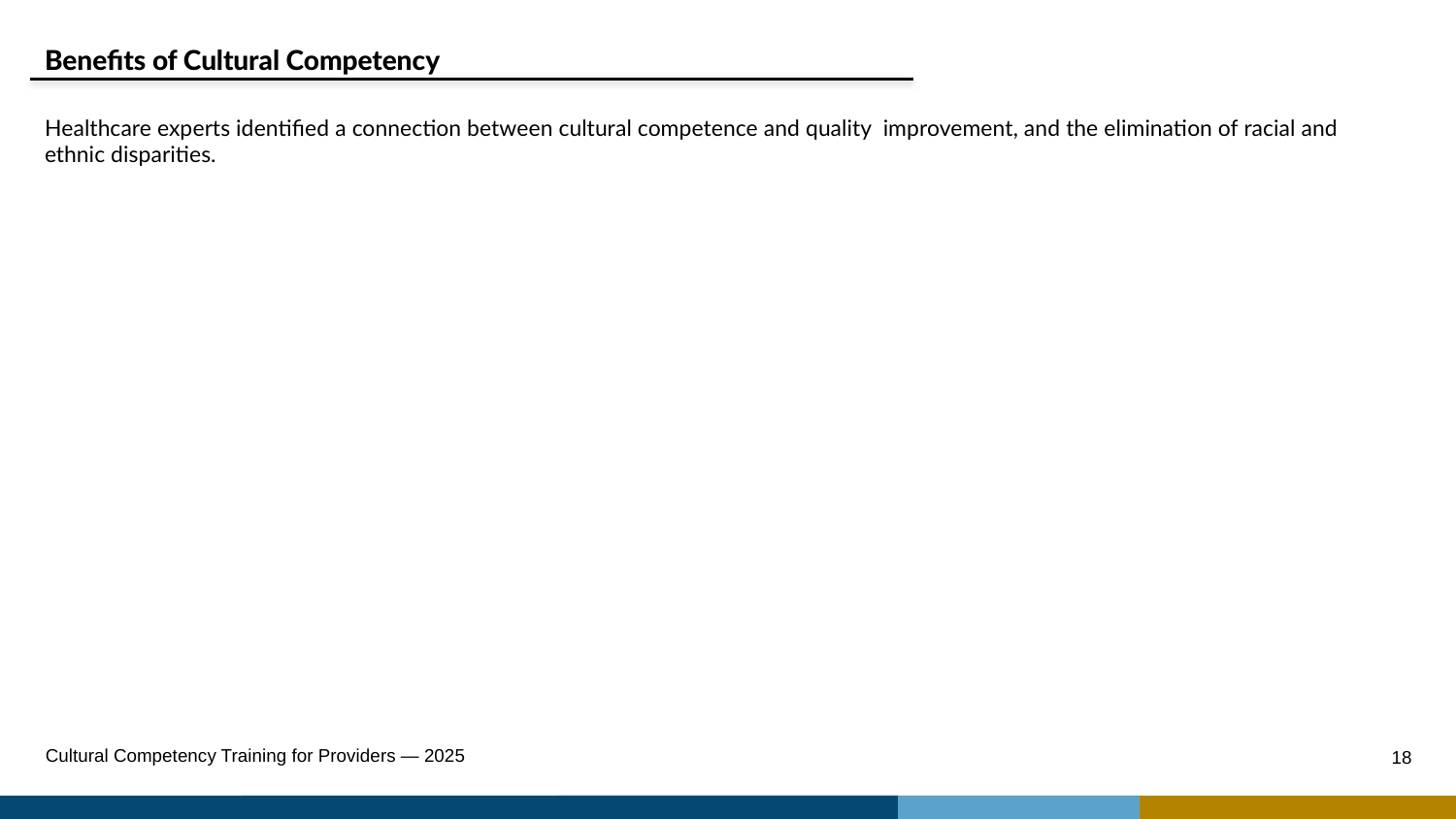

Benefits of Cultural Competency
Healthcare experts identified a connection between cultural competence and quality  improvement, and the elimination of racial and ethnic disparities.
Cultural Competency Training for Providers — 2025